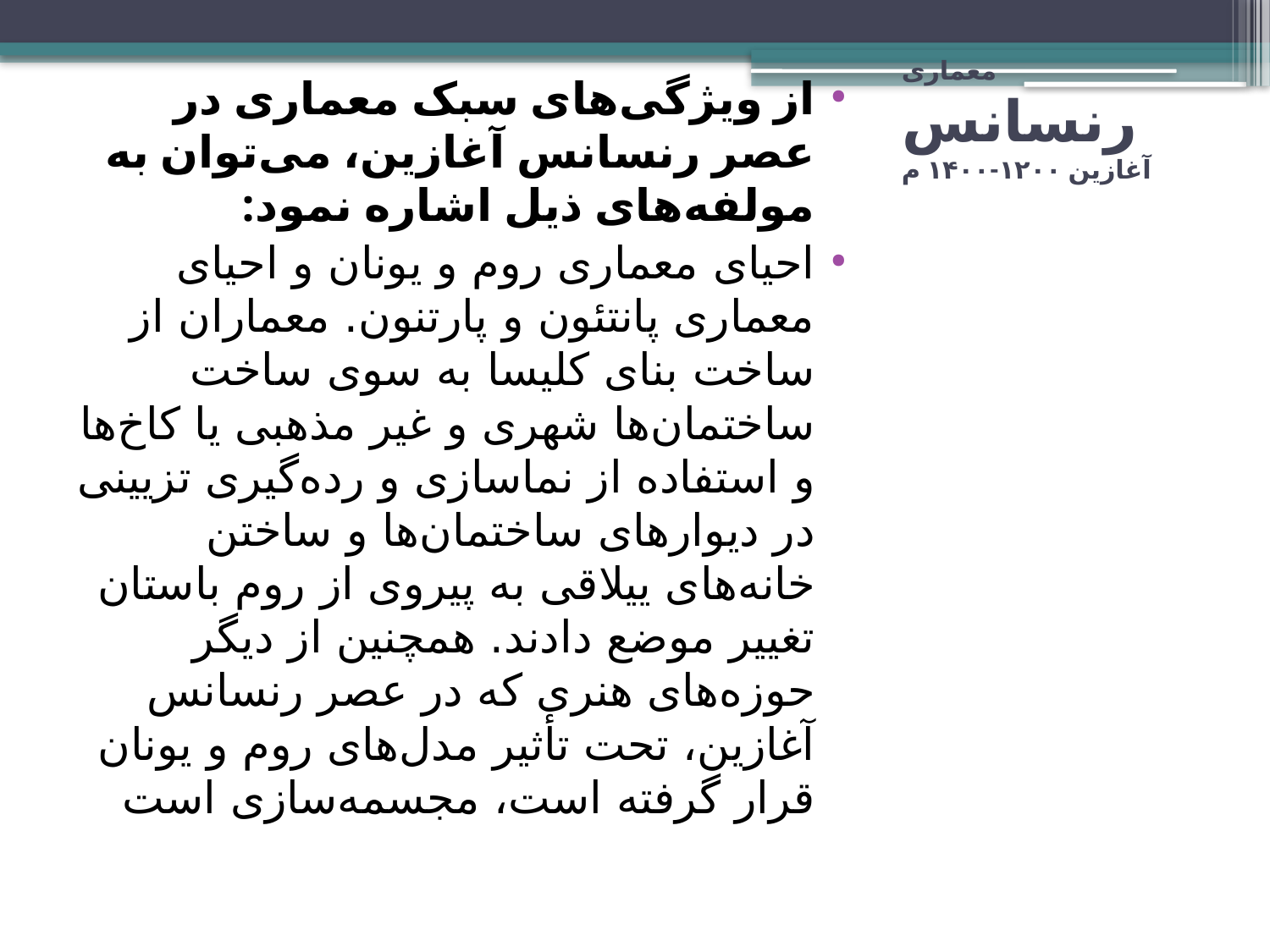

# معماری رنسانس آغازین ۱۲۰۰-۱۴۰۰ م
از ویژگی‌های سبک معماری در عصر رنسانس آغازین، می‌توان به مولفه‌های ذیل اشاره نمود:
احیای معماری روم و یونان و احیای معماری پانتئون و پارتنون. معماران از ساخت بنای کلیسا به سوی ساخت ساختمان‌ها شهری و غیر مذهبی یا کاخ‌ها و استفاده از نماسازی و رده‌گیری تزیینی در دیوارهای ساختمان‌ها و ساختن خانه‌های ییلاقی به پیروی از روم باستان تغییر موضع دادند. همچنین از دیگر حوزه‌های هنری که در عصر رنسانس آغازین، تحت تأثیر مدل‌های روم و یونان قرار گرفته است، مجسمه‌سازی است